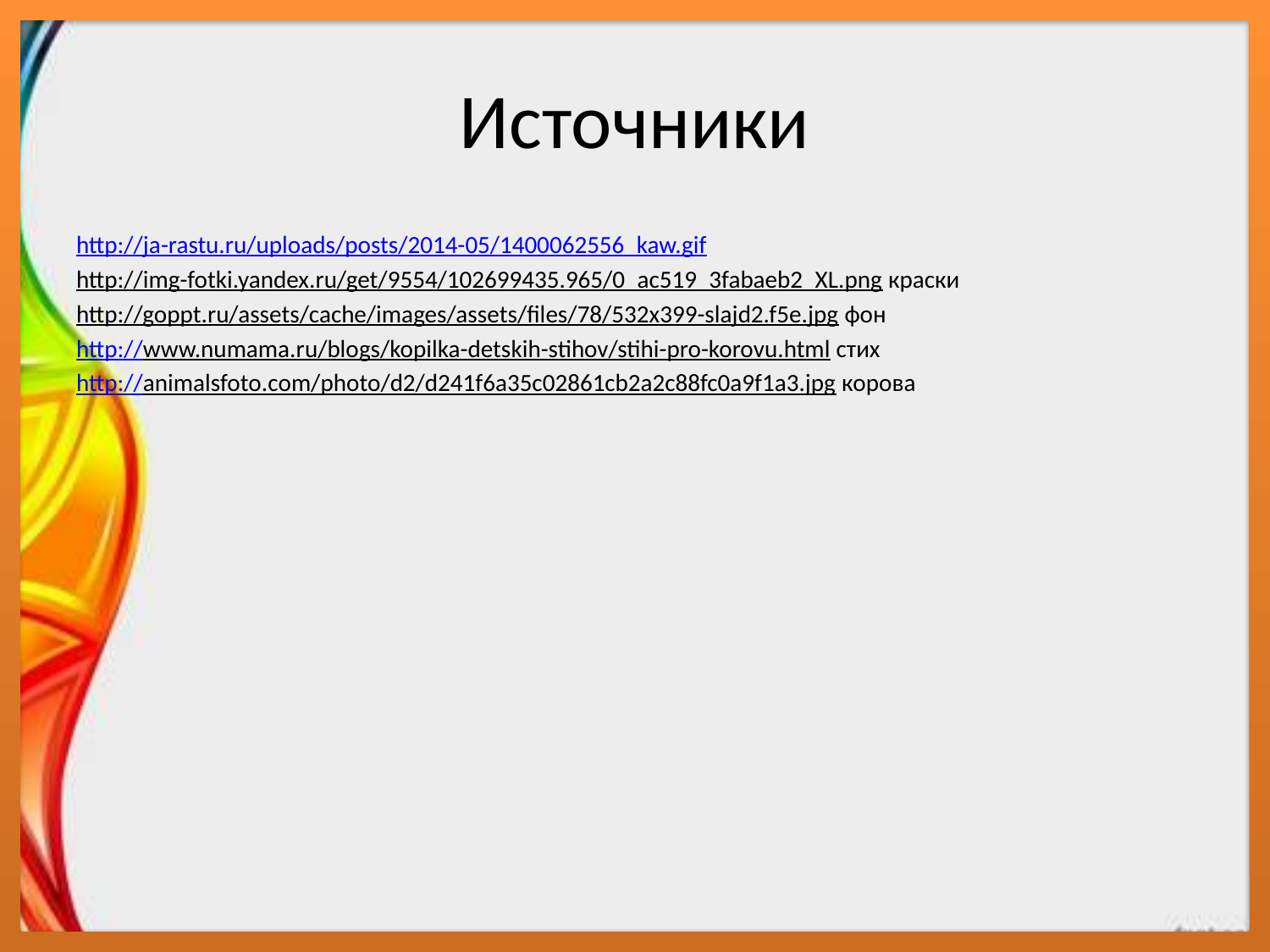

# Источники
http://ja-rastu.ru/uploads/posts/2014-05/1400062556_kaw.gif
http://img-fotki.yandex.ru/get/9554/102699435.965/0_ac519_3fabaeb2_XL.png краски
http://goppt.ru/assets/cache/images/assets/files/78/532x399-slajd2.f5e.jpg фон
http://www.numama.ru/blogs/kopilka-detskih-stihov/stihi-pro-korovu.html стих
http://animalsfoto.com/photo/d2/d241f6a35c02861cb2a2c88fc0a9f1a3.jpg корова